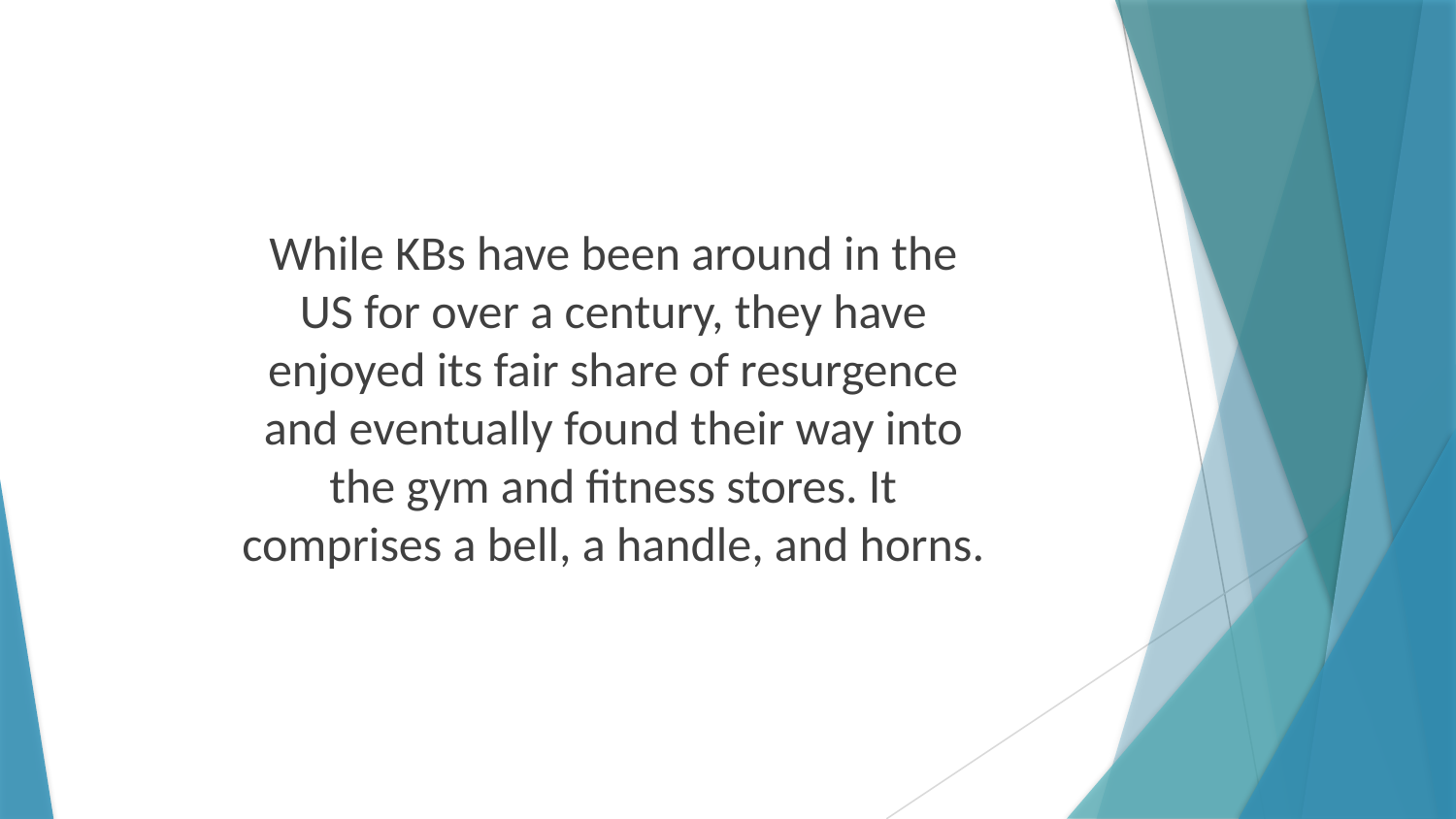

While KBs have been around in the US for over a century, they have enjoyed its fair share of resurgence and eventually found their way into the gym and fitness stores. It comprises a bell, a handle, and horns.